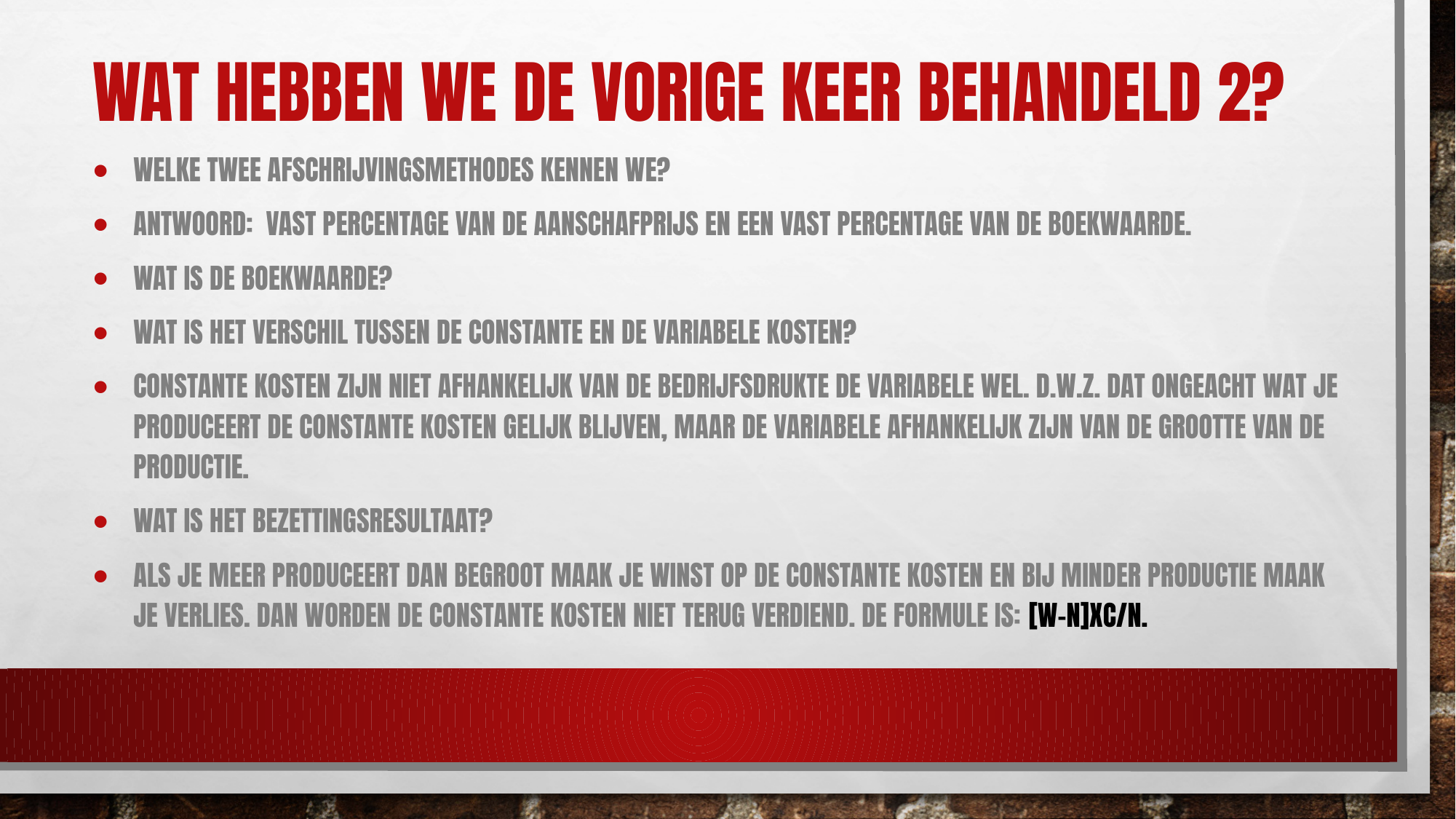

# Wat hebben we de vorige keer behandeld 2?
Welke twee afschrijvingsmethodes kennen we?
Antwoord:  vast percentage van de aanschafprijs en een vast percentage van de boekwaarde.
Wat is de boekwaarde?
Wat is het verschil tussen de constante en de variabele kosten?
Constante kosten zijn niet afhankelijk van de bedrijfsdrukte de variabele wel. D.w.z. dat ongeacht wat je produceert de constante kosten gelijk blijven, maar de variabele afhankelijk zijn van de grootte van de productie.
Wat is het bezettingsresultaat?
Als je meer produceert dan begroot maak je winst op de constante kosten en bij minder productie maak je verlies. Dan worden de constante kosten niet terug verdiend. De formule is: [w-n]xc/n.